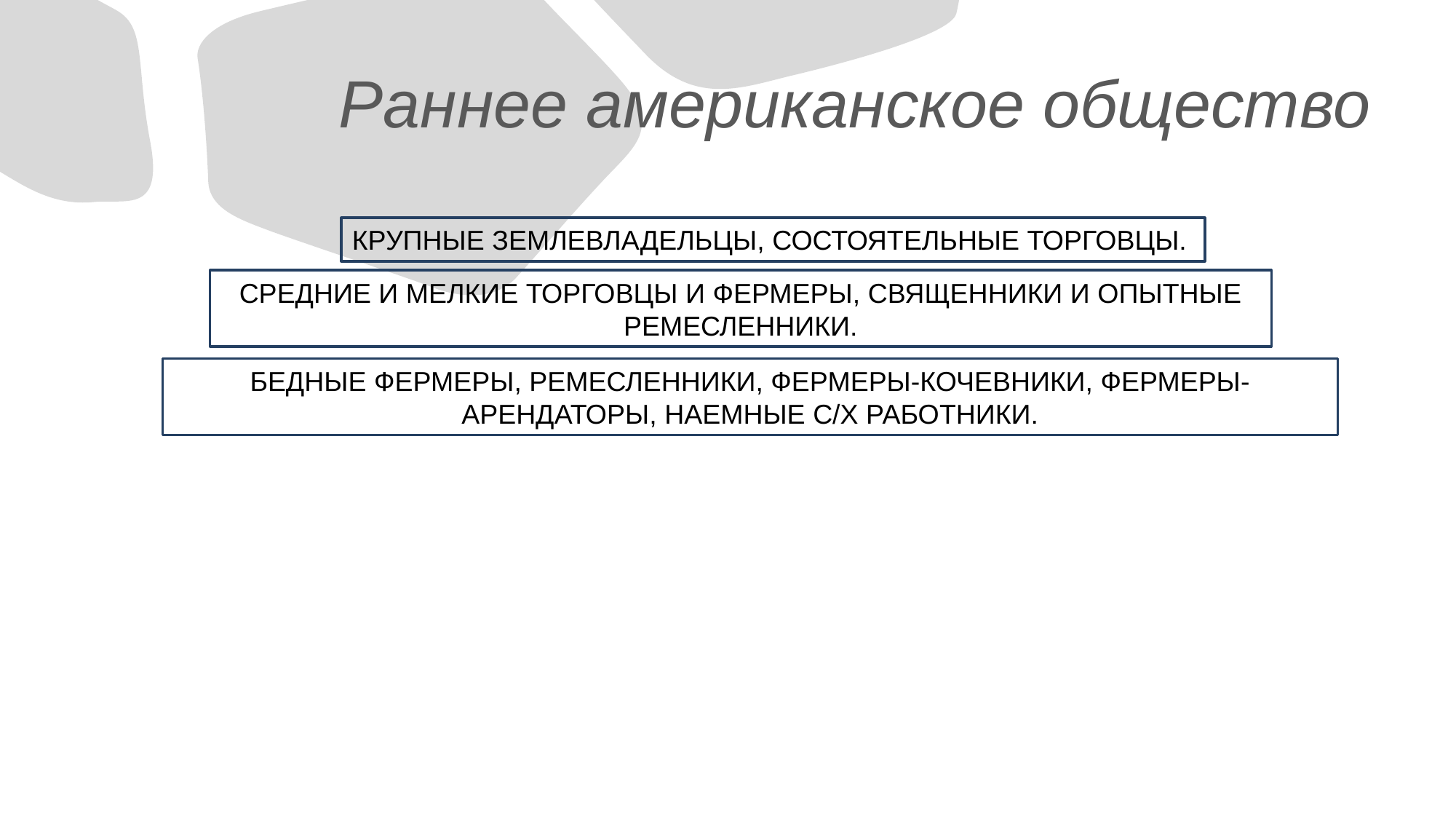

# Раннее американское общество
КРУПНЫЕ ЗЕМЛЕВЛАДЕЛЬЦЫ, СОСТОЯТЕЛЬНЫЕ ТОРГОВЦЫ.
СРЕДНИЕ И МЕЛКИЕ ТОРГОВЦЫ И ФЕРМЕРЫ, СВЯЩЕННИКИ И ОПЫТНЫЕ РЕМЕСЛЕННИКИ.
БЕДНЫЕ ФЕРМЕРЫ, РЕМЕСЛЕННИКИ, ФЕРМЕРЫ-КОЧЕВНИКИ, ФЕРМЕРЫ-АРЕНДАТОРЫ, НАЕМНЫЕ С/Х РАБОТНИКИ.